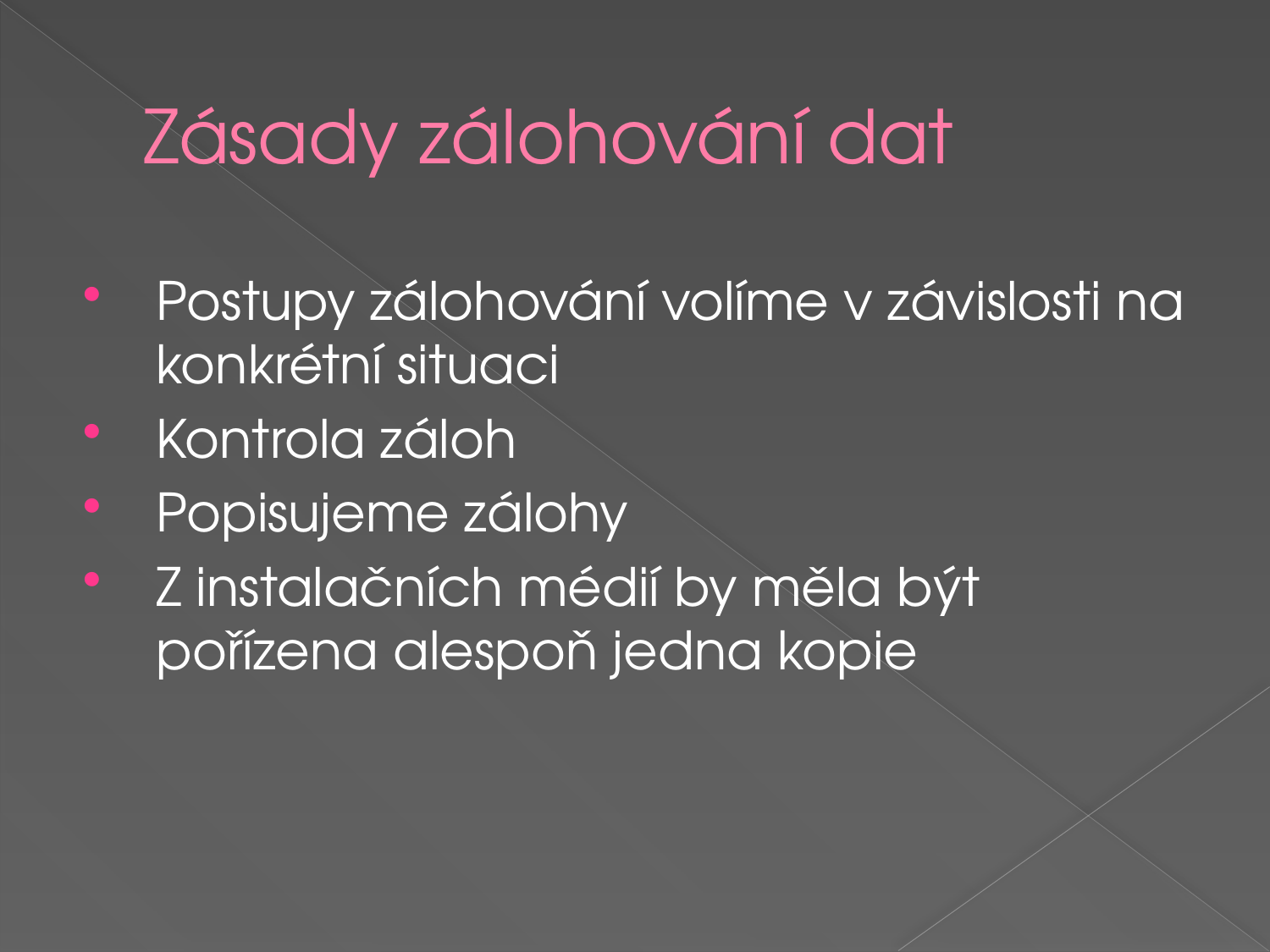

# Zásady zálohování dat
Postupy zálohování volíme v závislosti na konkrétní situaci
Kontrola záloh
Popisujeme zálohy
Z instalačních médií by měla být pořízena alespoň jedna kopie